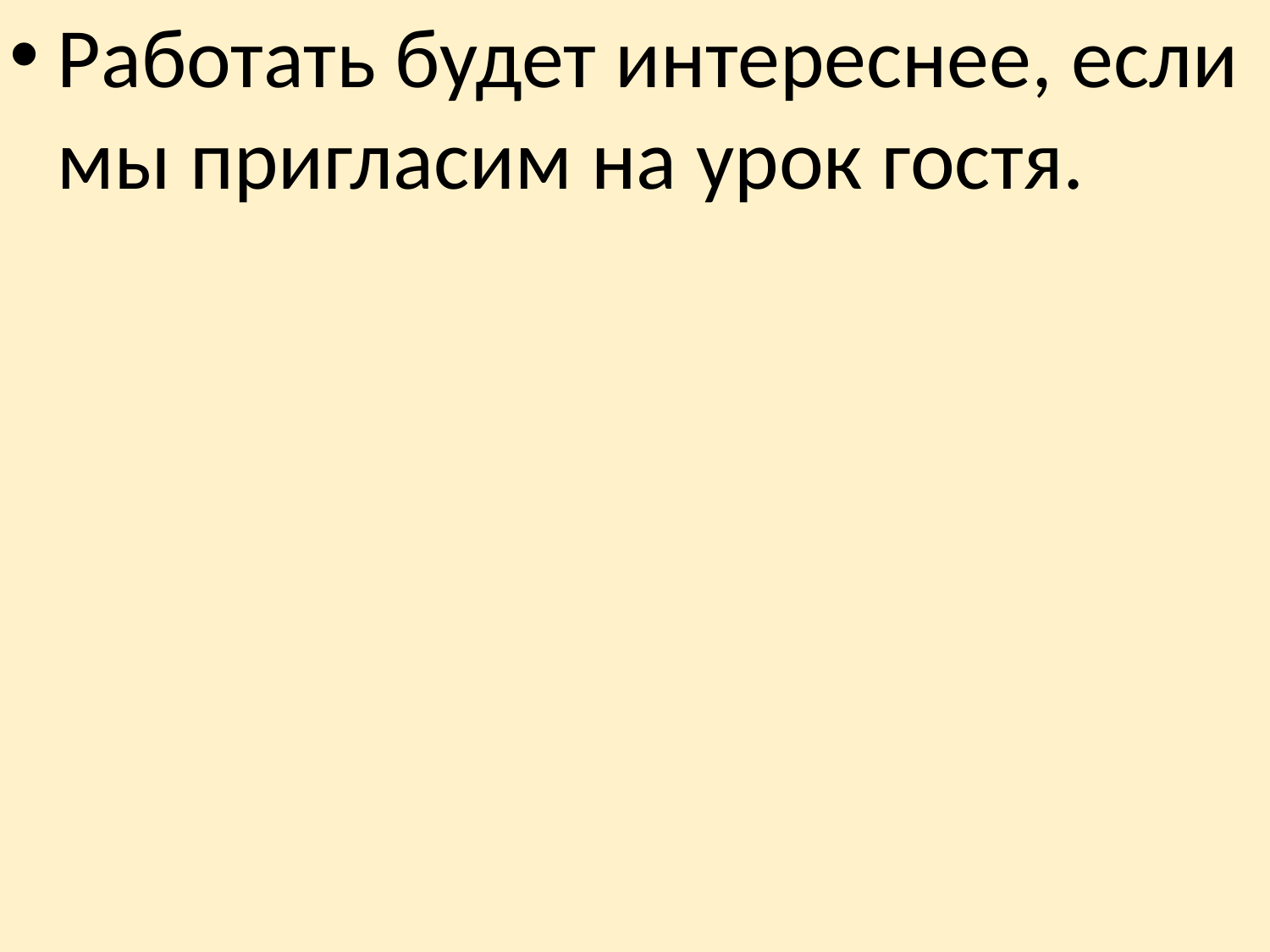

Работать будет интереснее, если мы пригласим на урок гостя.